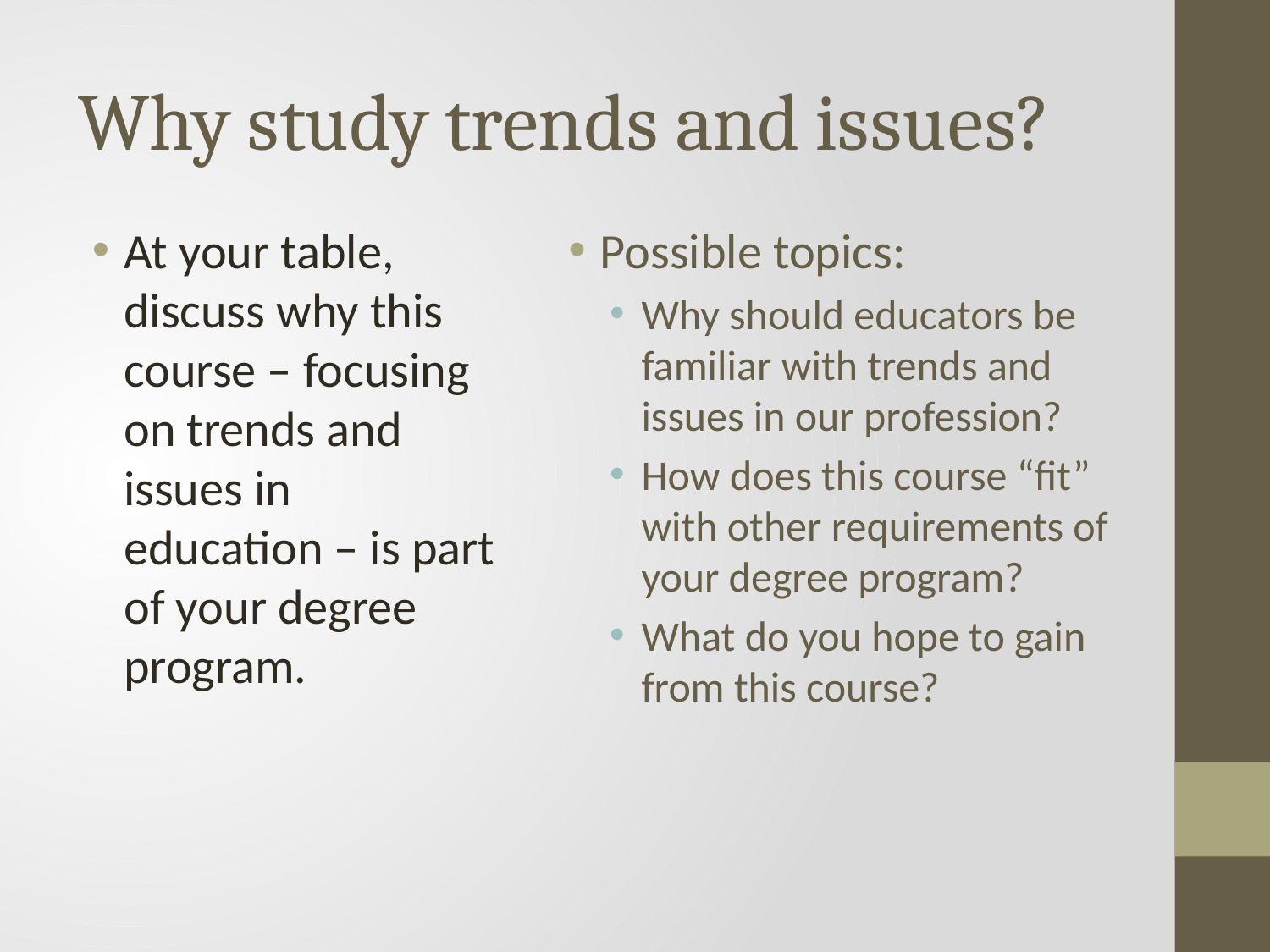

# Why study trends and issues?
At your table, discuss why this course – focusing on trends and issues in education – is part of your degree program.
Possible topics:
Why should educators be familiar with trends and issues in our profession?
How does this course “fit” with other requirements of your degree program?
What do you hope to gain from this course?